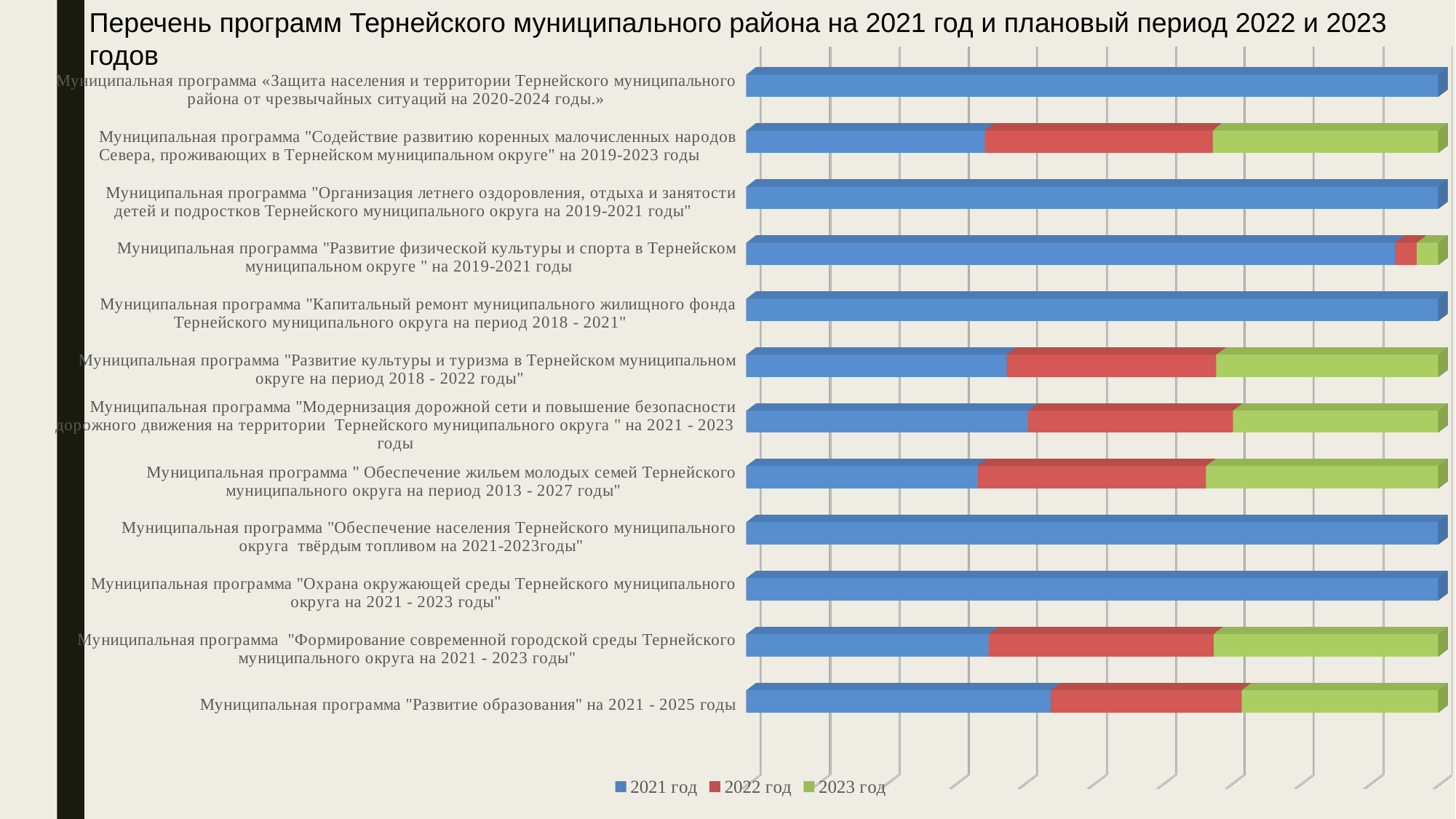

Перечень программ Тернейского муниципального района на 2021 год и плановый период 2022 и 2023 годов

[unsupported chart]